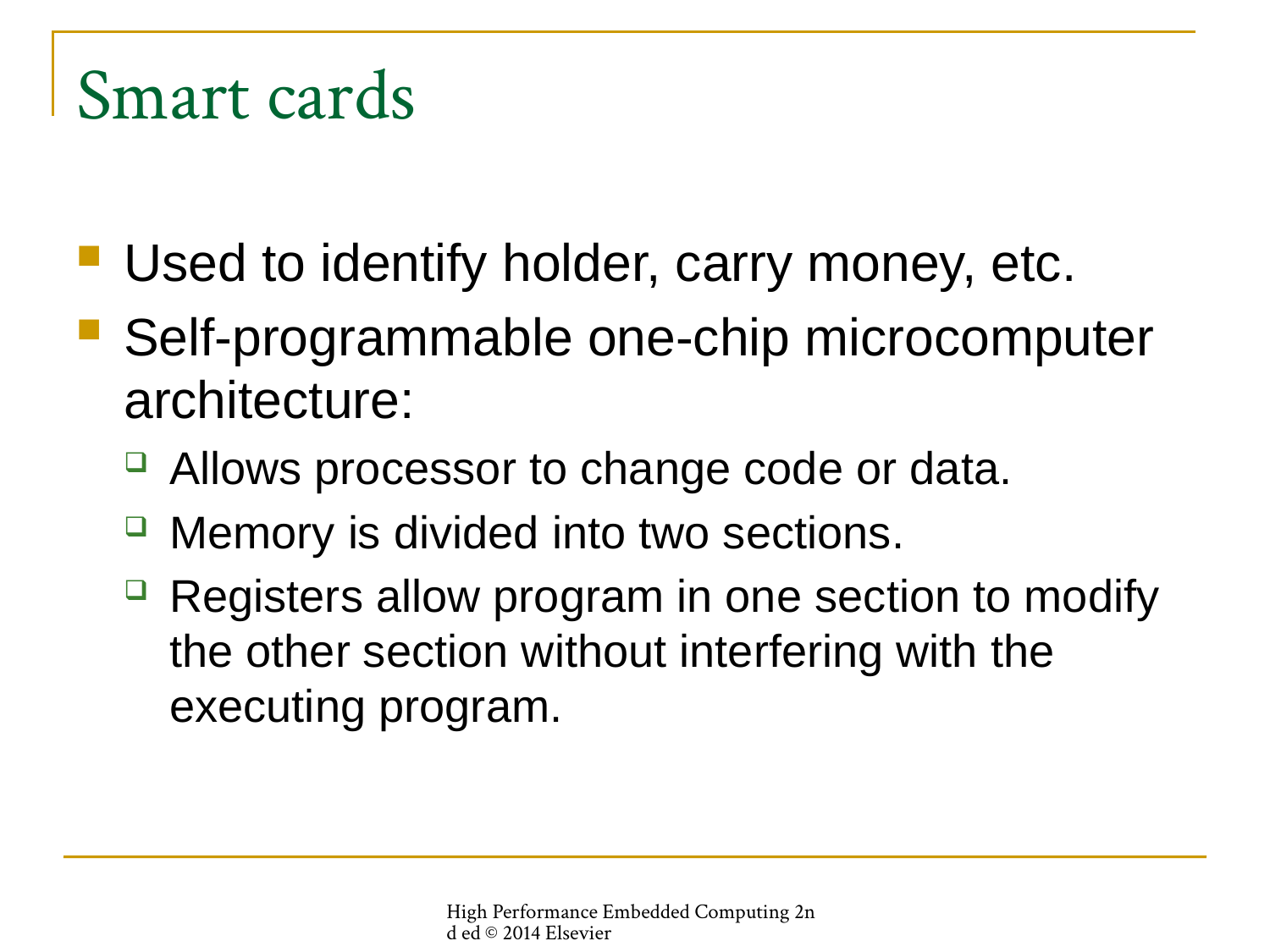

# Smart cards
Used to identify holder, carry money, etc.
Self-programmable one-chip microcomputer architecture:
Allows processor to change code or data.
Memory is divided into two sections.
Registers allow program in one section to modify the other section without interfering with the executing program.
High Performance Embedded Computing 2nd ed © 2014 Elsevier